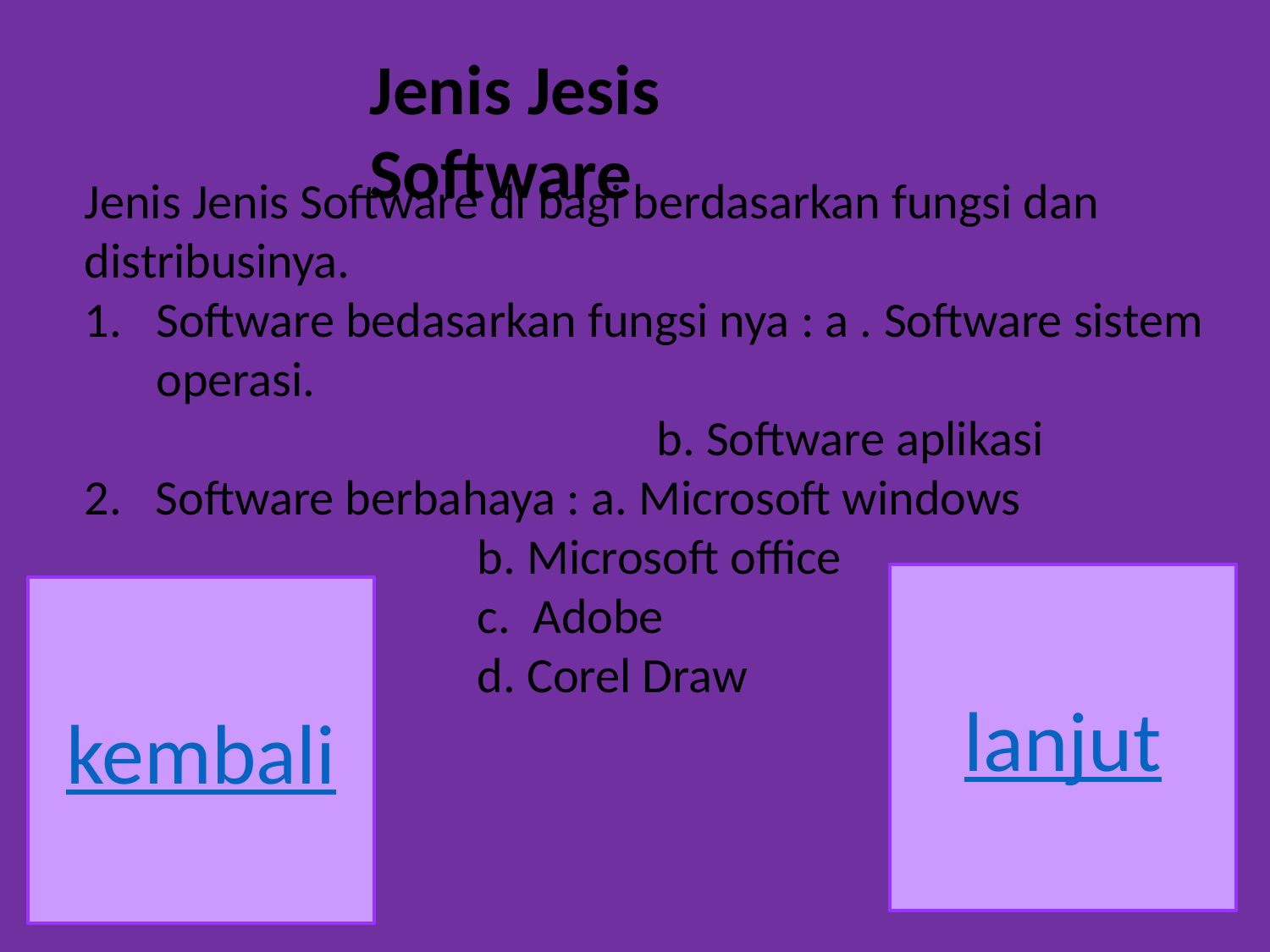

Jenis Jesis Software
Jenis Jenis Software di bagi berdasarkan fungsi dan distribusinya.
Software bedasarkan fungsi nya : a . Software sistem operasi.
                                                   b. Software aplikasi
2.   Software berbahaya : a. Microsoft windows
                                   b. Microsoft office
                                   c.  Adobe
                                   d. Corel Draw
lanjut
kembali